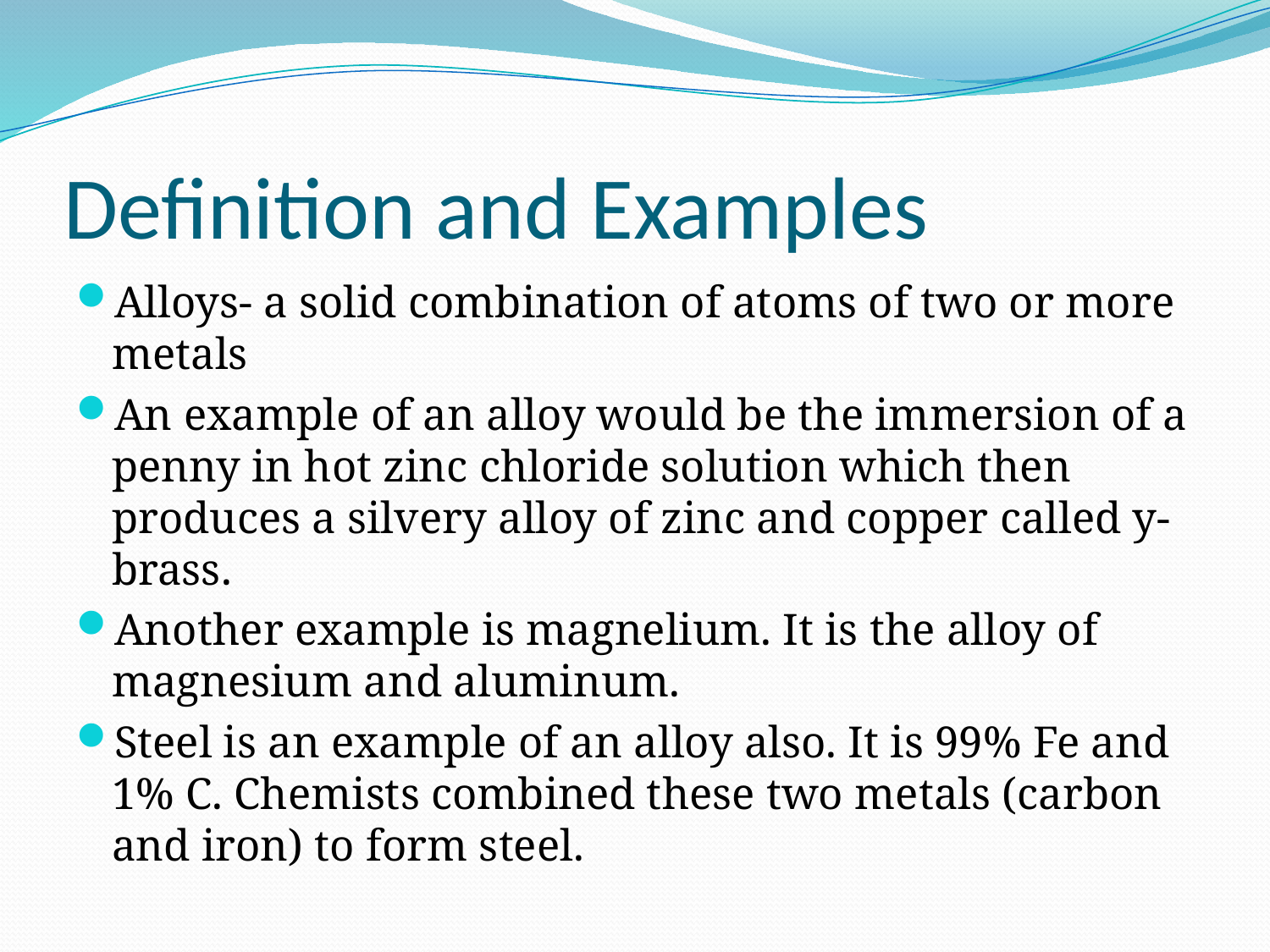

# Definition and Examples
Alloys- a solid combination of atoms of two or more metals
An example of an alloy would be the immersion of a penny in hot zinc chloride solution which then produces a silvery alloy of zinc and copper called y-brass.
Another example is magnelium. It is the alloy of magnesium and aluminum.
Steel is an example of an alloy also. It is 99% Fe and 1% C. Chemists combined these two metals (carbon and iron) to form steel.